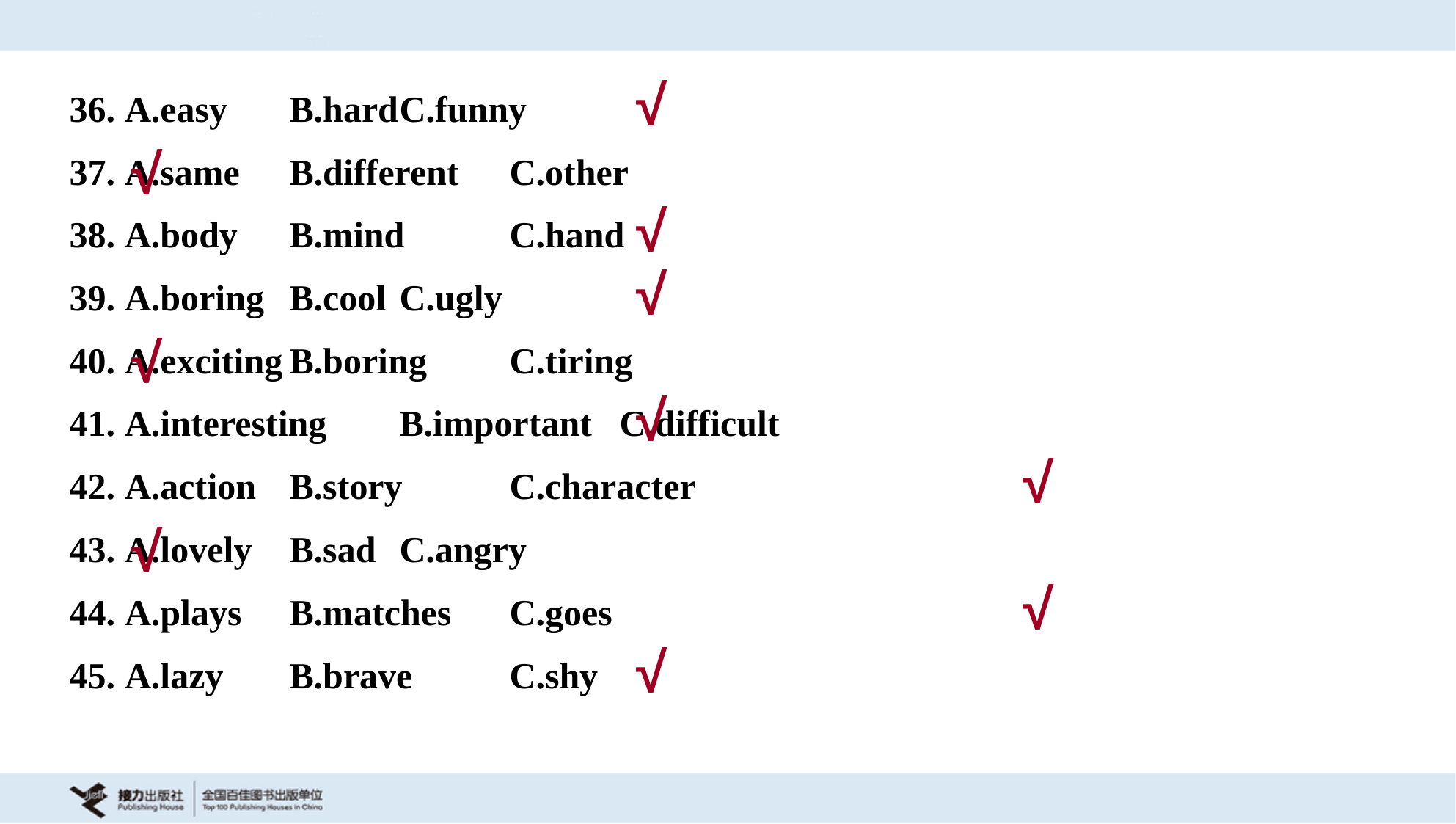

36. A.easy	B.hard	C.funny
√
37. A.same	B.different	C.other
√
38. A.body	B.mind	C.hand
√
39. A.boring	B.cool	C.ugly
√
40. A.exciting	B.boring	C.tiring
√
41. A.interesting	B.important	C.difficult
√
42. A.action	B.story	C.character
√
43. A.lovely	B.sad	C.angry
√
44. A.plays	B.matches	C.goes
√
45. A.lazy	B.brave	C.shy
√